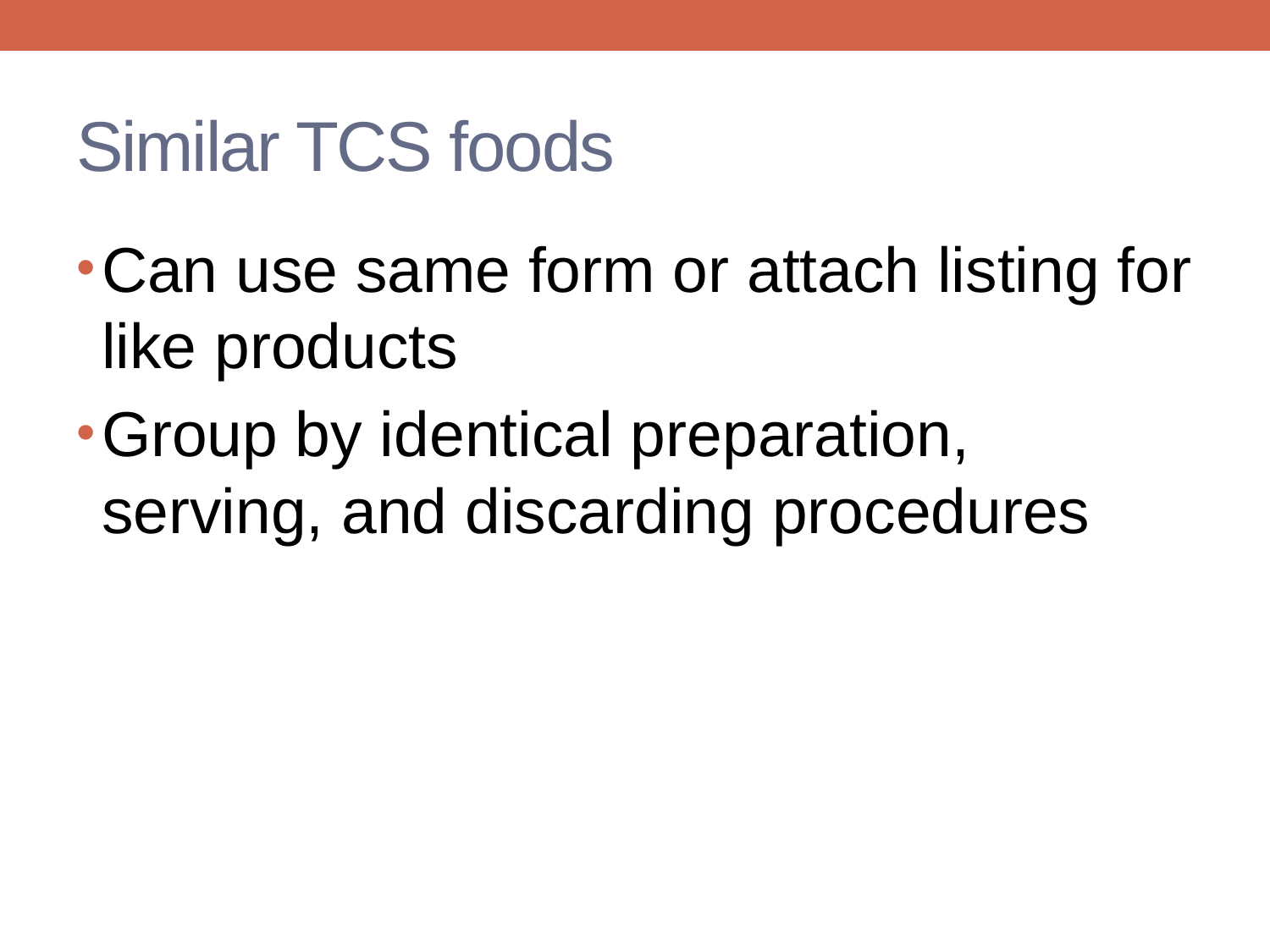

# Similar TCS foods
Can use same form or attach listing for like products
Group by identical preparation, serving, and discarding procedures